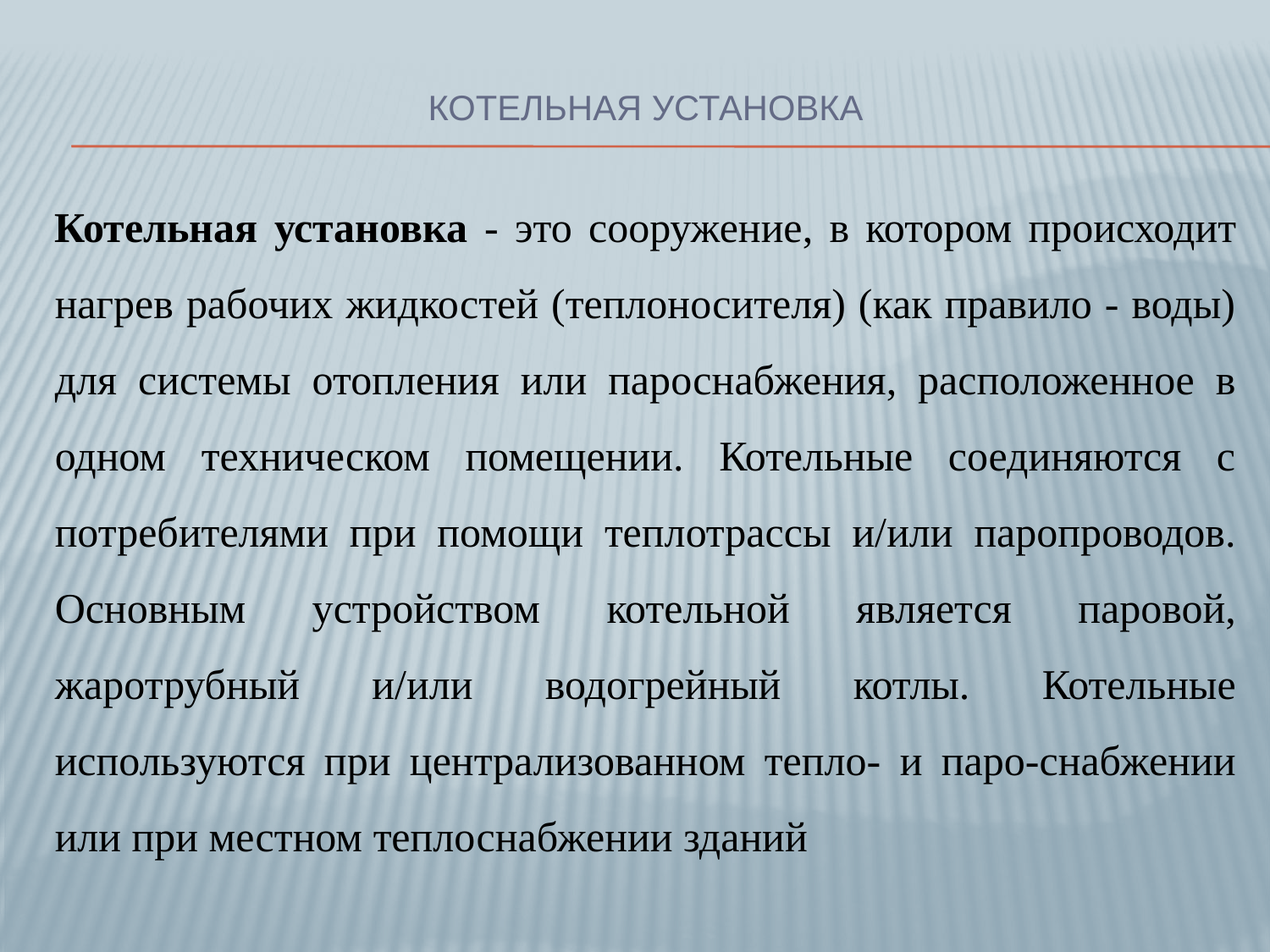

# Котельная установка
Котельная установка - это сооружение, в котором происходит нагрев рабочих жидкостей (теплоносителя) (как правило - воды) для системы отопления или пароснабжения, расположенное в одном техническом помещении. Котельные соединяются с потребителями при помощи теплотрассы и/или паропроводов. Основным устройством котельной является паровой, жаротрубный и/или водогрейный котлы. Котельные используются при централизованном тепло- и паро-снабжении или при местном теплоснабжении зданий